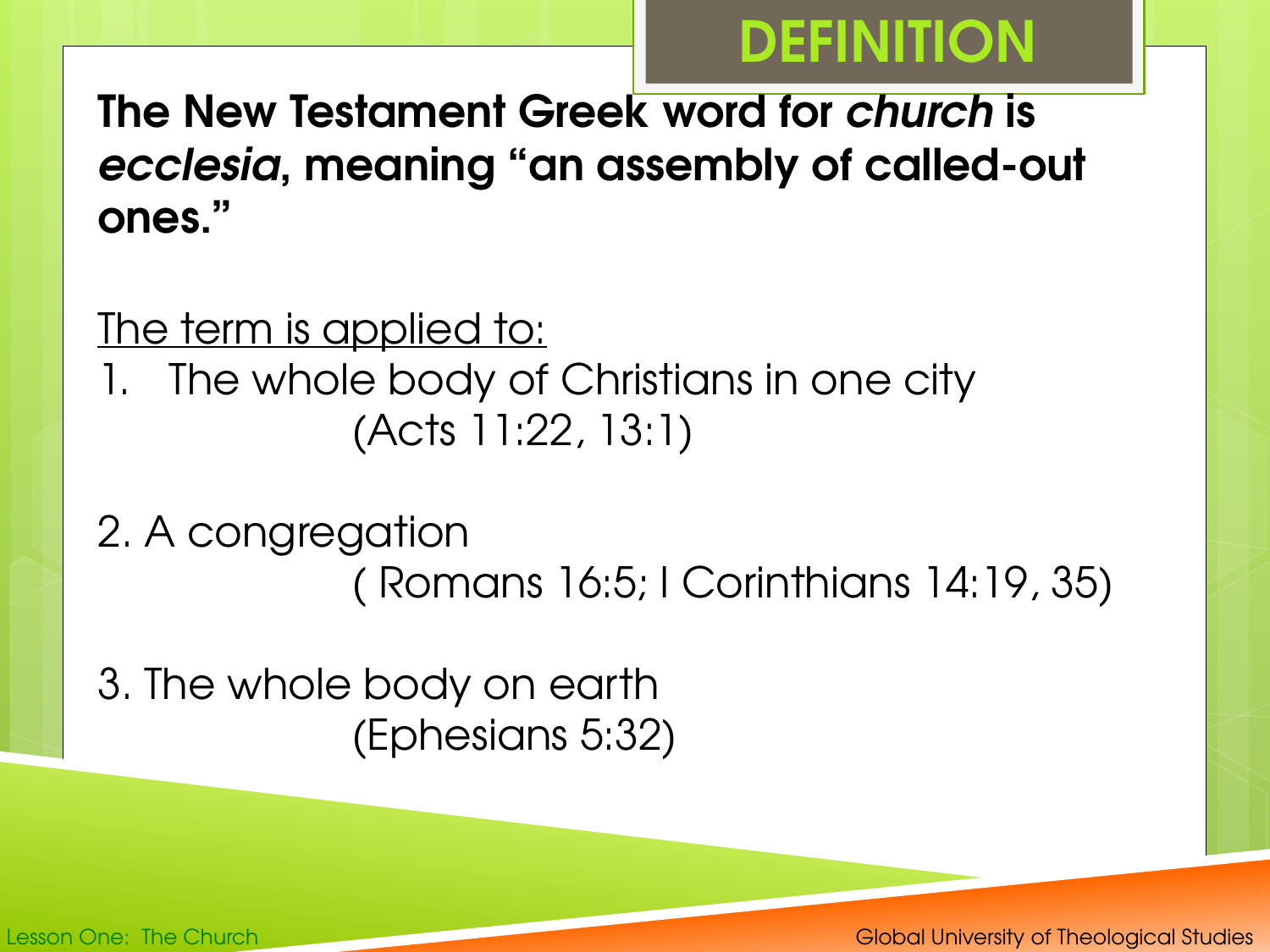

DEFINITION
The New Testament Greek word for church is ecclesia, meaning “an assembly of called-out ones.”

The term is applied to:
The whole body of Christians in one city
		(Acts 11:22, 13:1)

2. A congregation
		( Romans 16:5; I Corinthians 14:19, 35)

3. The whole body on earth
		(Ephesians 5:32)
 Global University of Theological Studies
Lesson One:  The Church